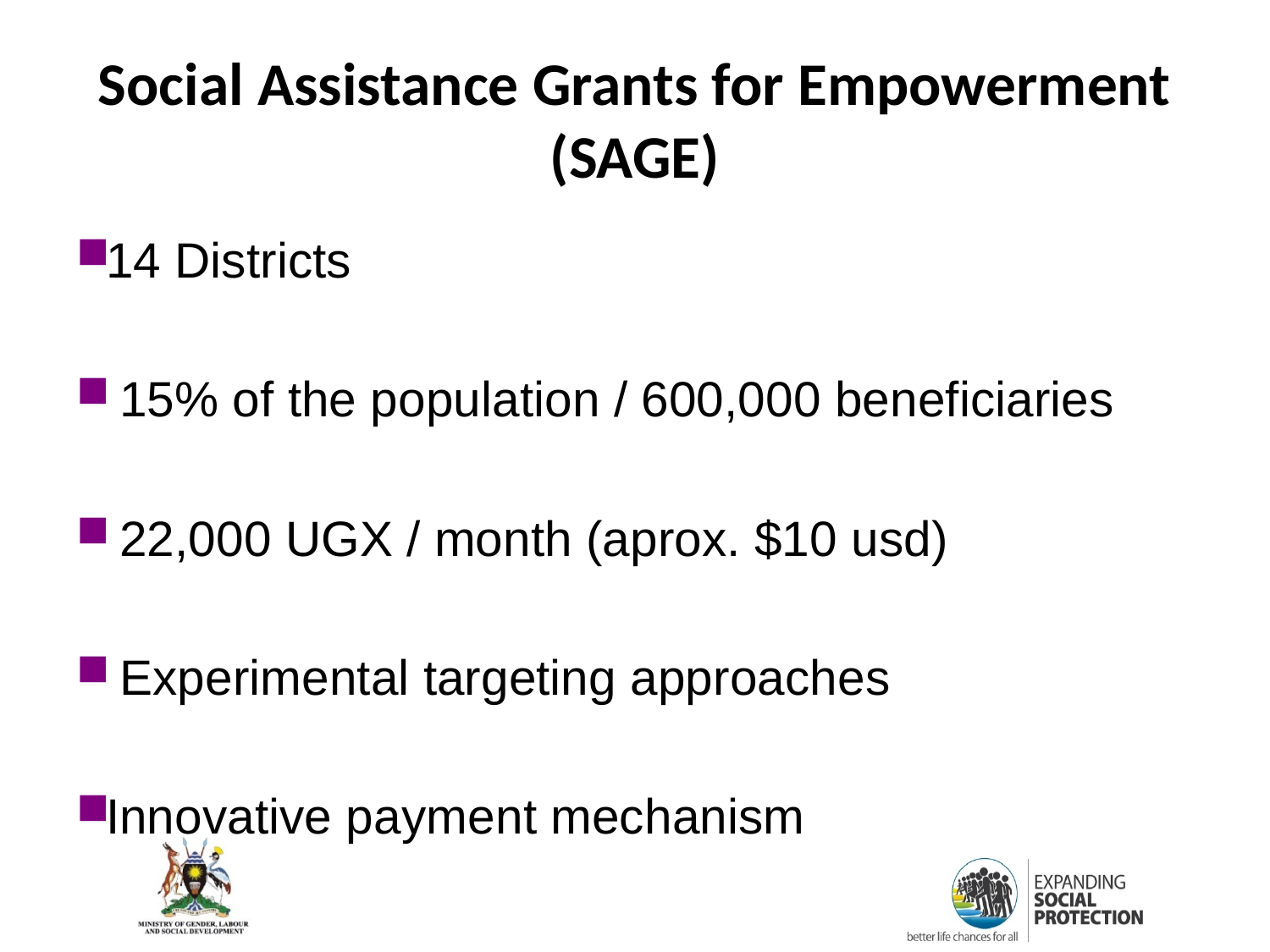

# Social Assistance Grants for Empowerment (SAGE)
14 Districts

 15% of the population / 600,000 beneficiaries

 22,000 UGX / month (aprox. $10 usd)

 Experimental targeting approaches

Innovative payment mechanism